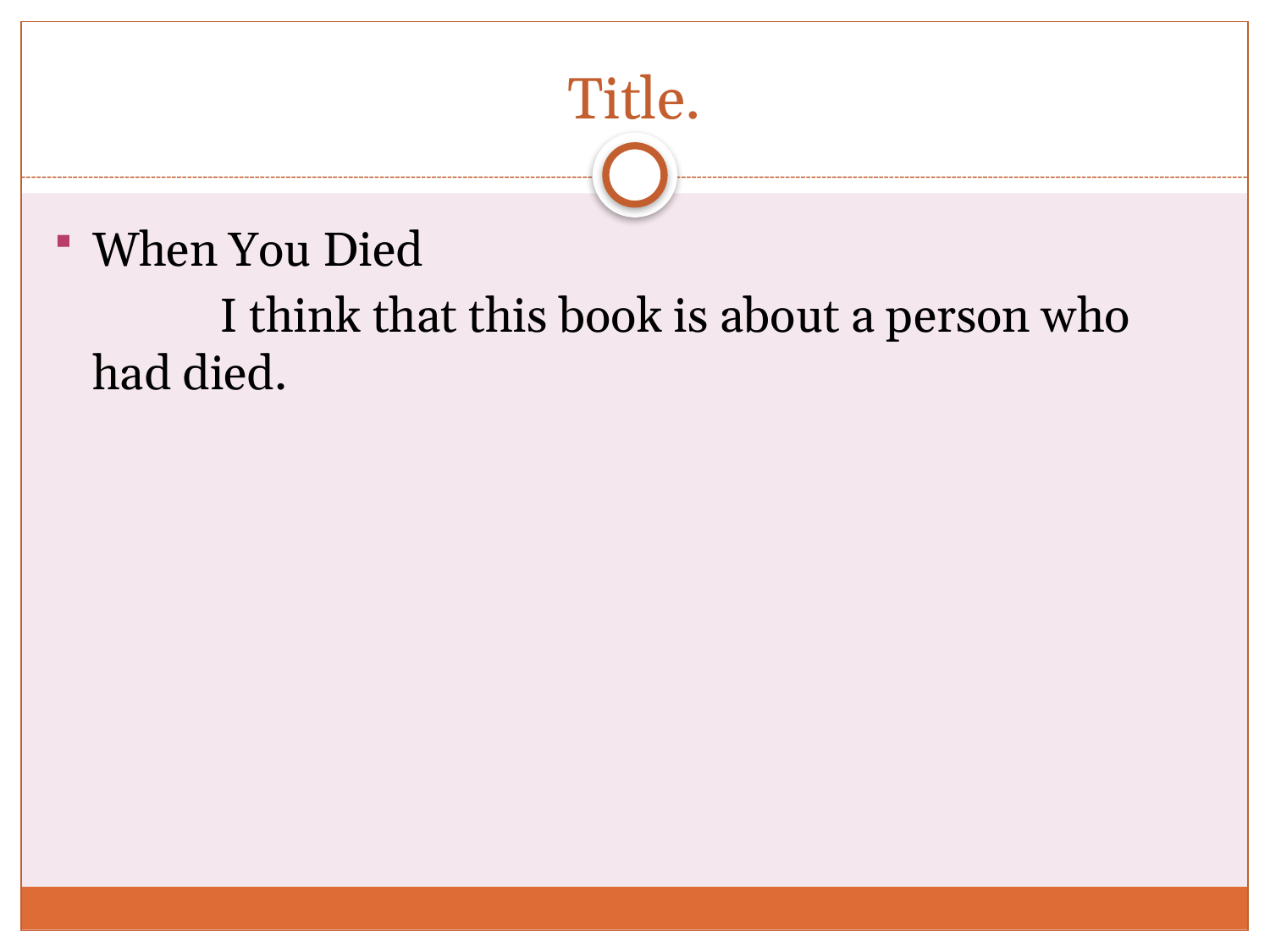

# Title.
When You Died
		I think that this book is about a person who had died.